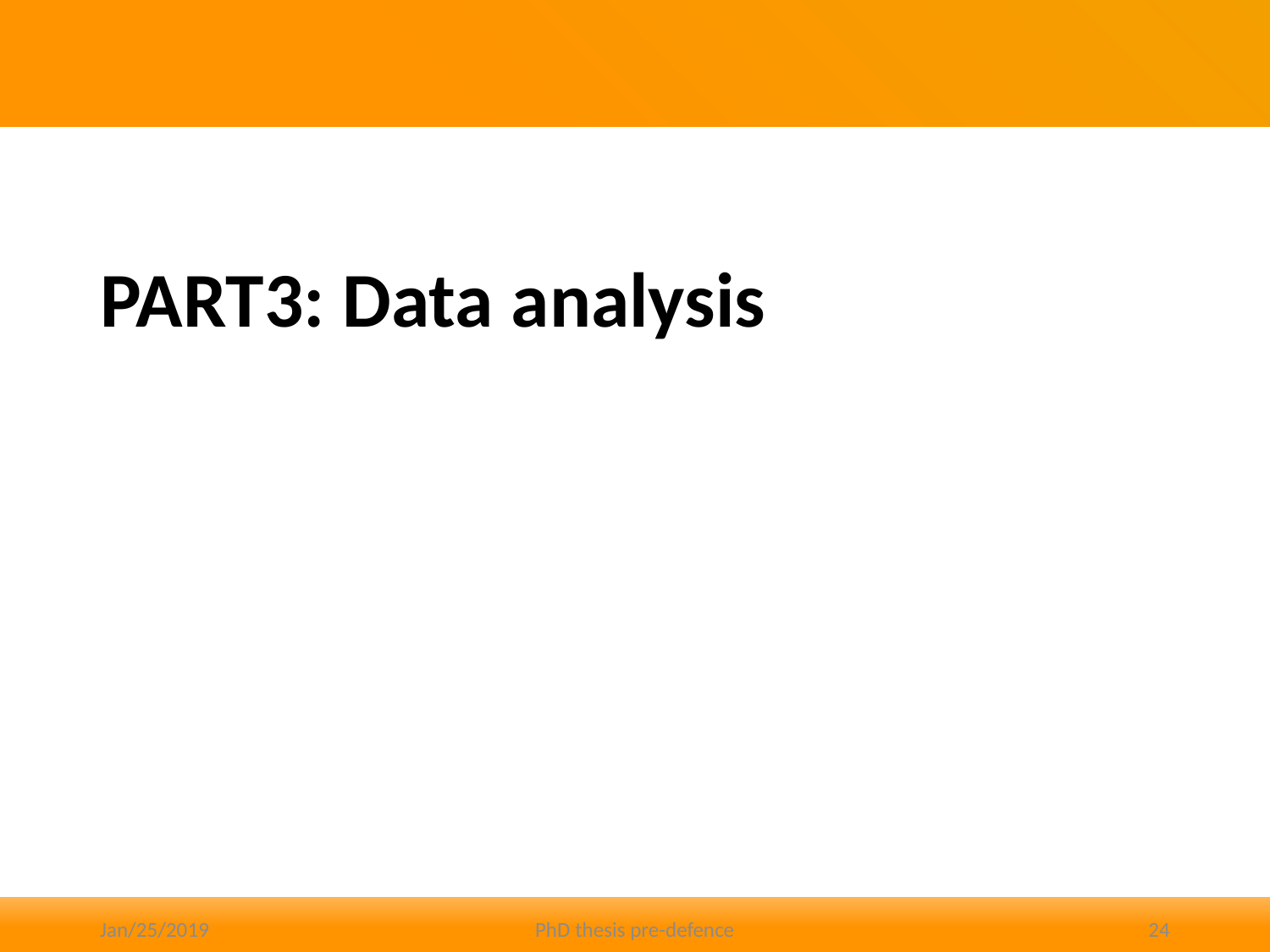

#
PART3: Data analysis

Jan/25/2019
PhD thesis pre-defence
24